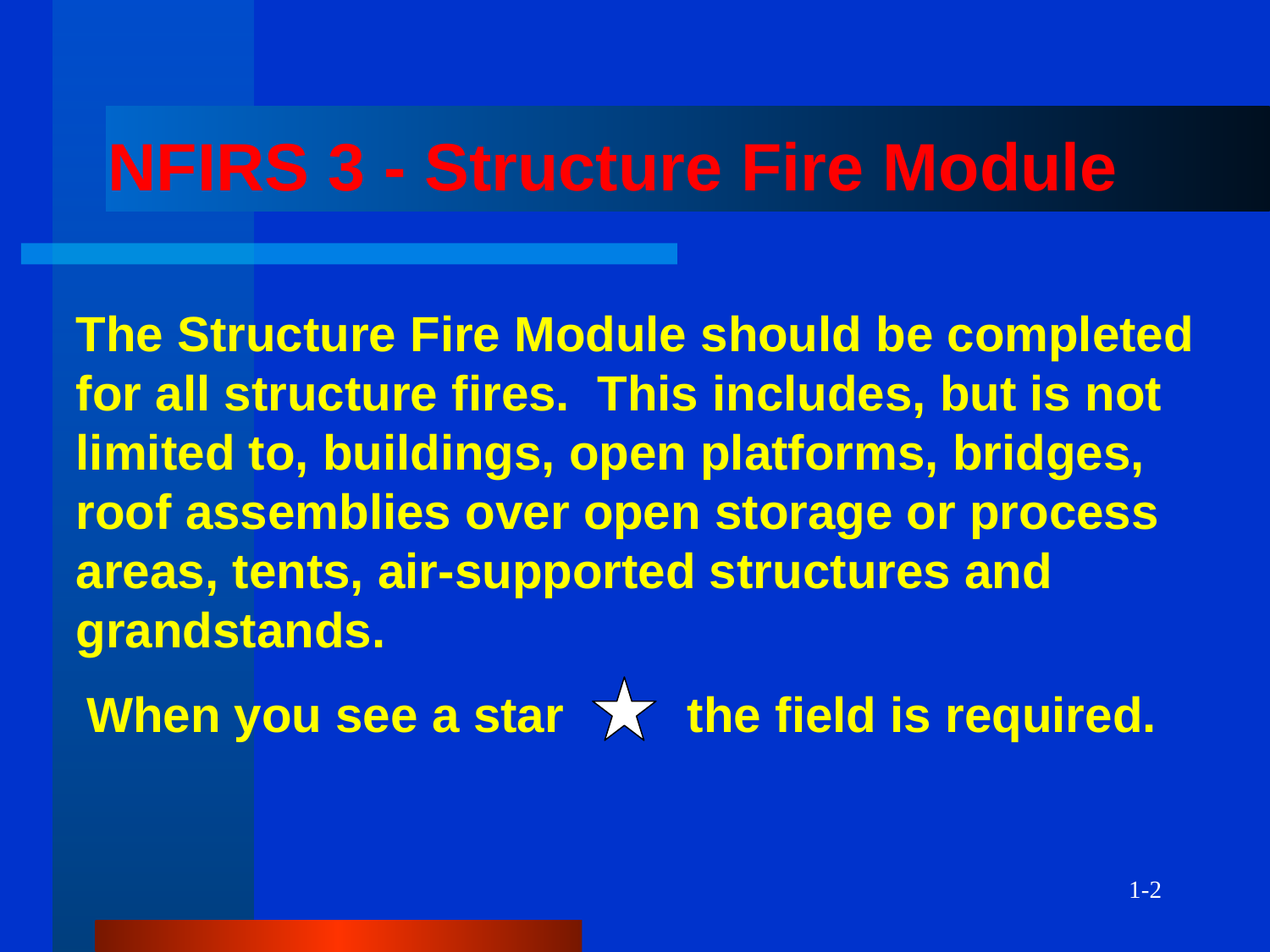

# NFIRS 3 - Structure Fire Module
The Structure Fire Module should be completed for all structure fires.  This includes, but is not limited to, buildings, open platforms, bridges, roof assemblies over open storage or process areas, tents, air-supported structures and grandstands.
When you see a star         the field is required.

1-2